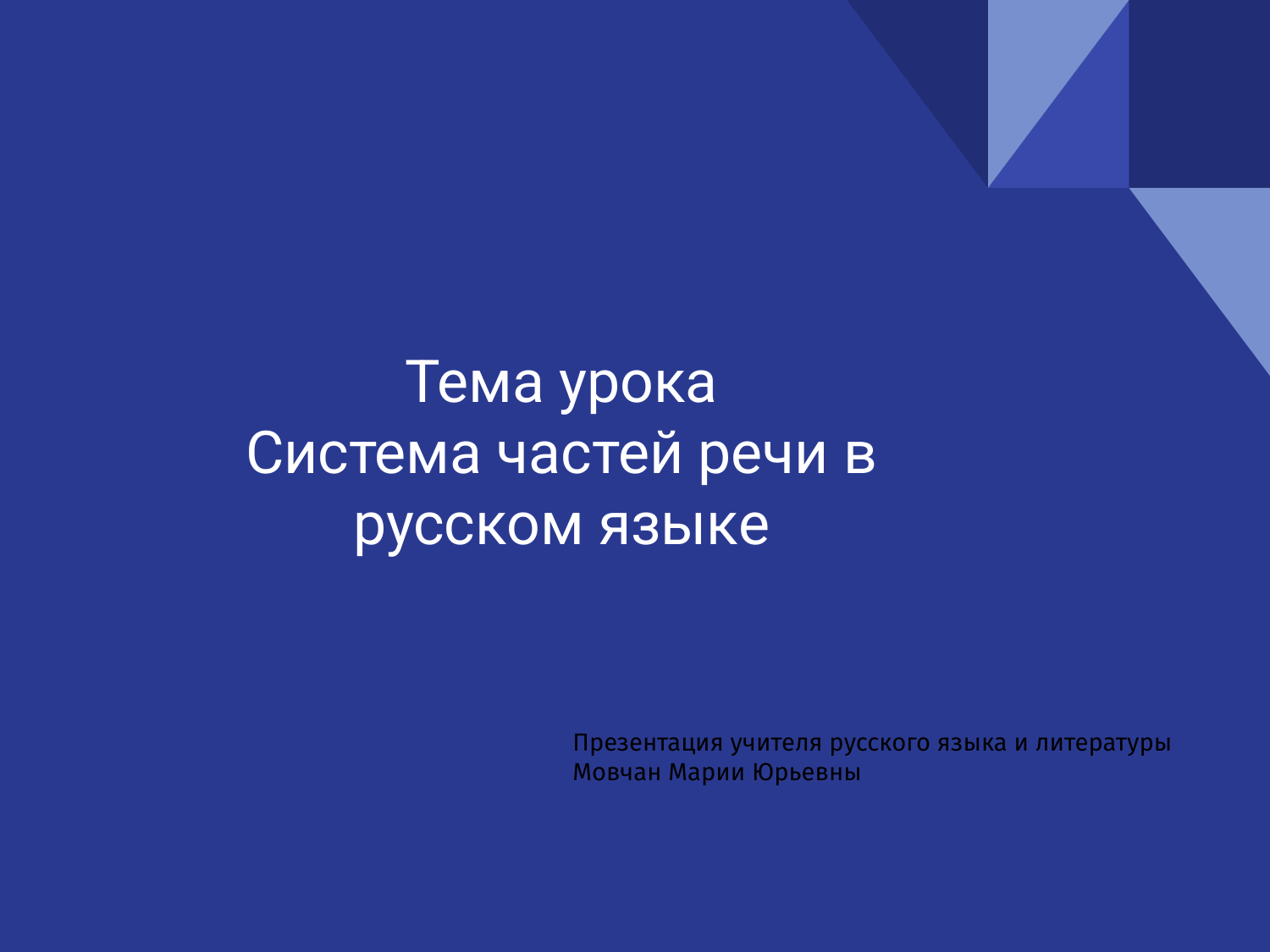

# Тема урока Система частей речи в русском языке
Презентация учителя русского языка и литературы
Мовчан Марии Юрьевны